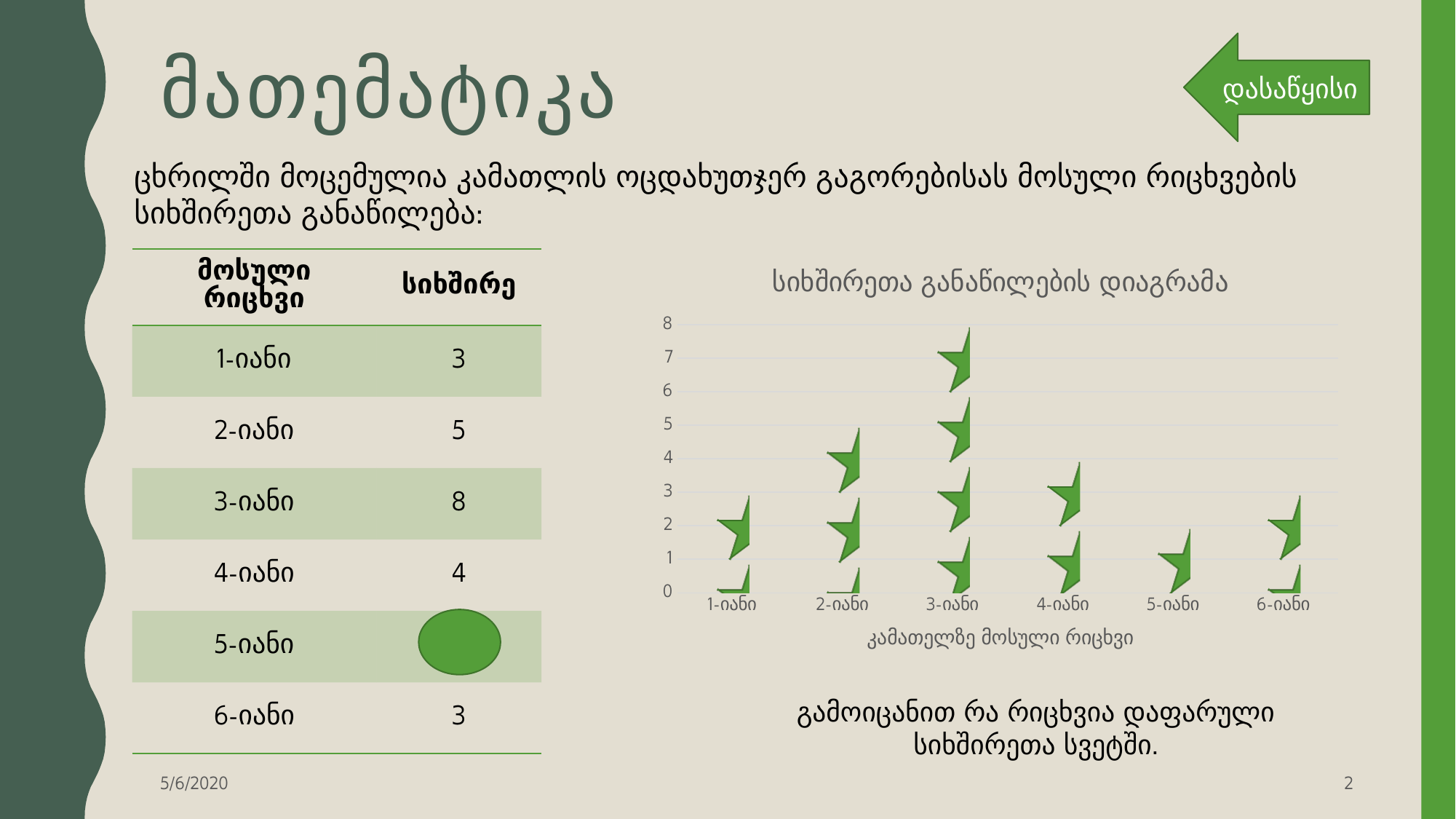

დასაწყისი
# მათემატიკა
ცხრილში მოცემულია კამათლის ოცდახუთჯერ გაგორებისას მოსული რიცხვების სიხშირეთა განაწილება:
| მოსული რიცხვი | სიხშირე |
| --- | --- |
| 1-იანი | 3 |
| 2-იანი | 5 |
| 3-იანი | 8 |
| 4-იანი | 4 |
| 5-იანი | 2 |
| 6-იანი | 3 |

### Chart: სიხშირეთა განაწილების დიაგრამა

| Category | სიხშირე |
|---|---|
| 1-იანი | 3.0 |
| 2-იანი | 5.0 |
| 3-იანი | 8.0 |
| 4-იანი | 4.0 |
| 5-იანი | 2.0 |
| 6-იანი | 3.0 |
გამოიცანით რა რიცხვია დაფარული სიხშირეთა სვეტში.
5/6/2020
2